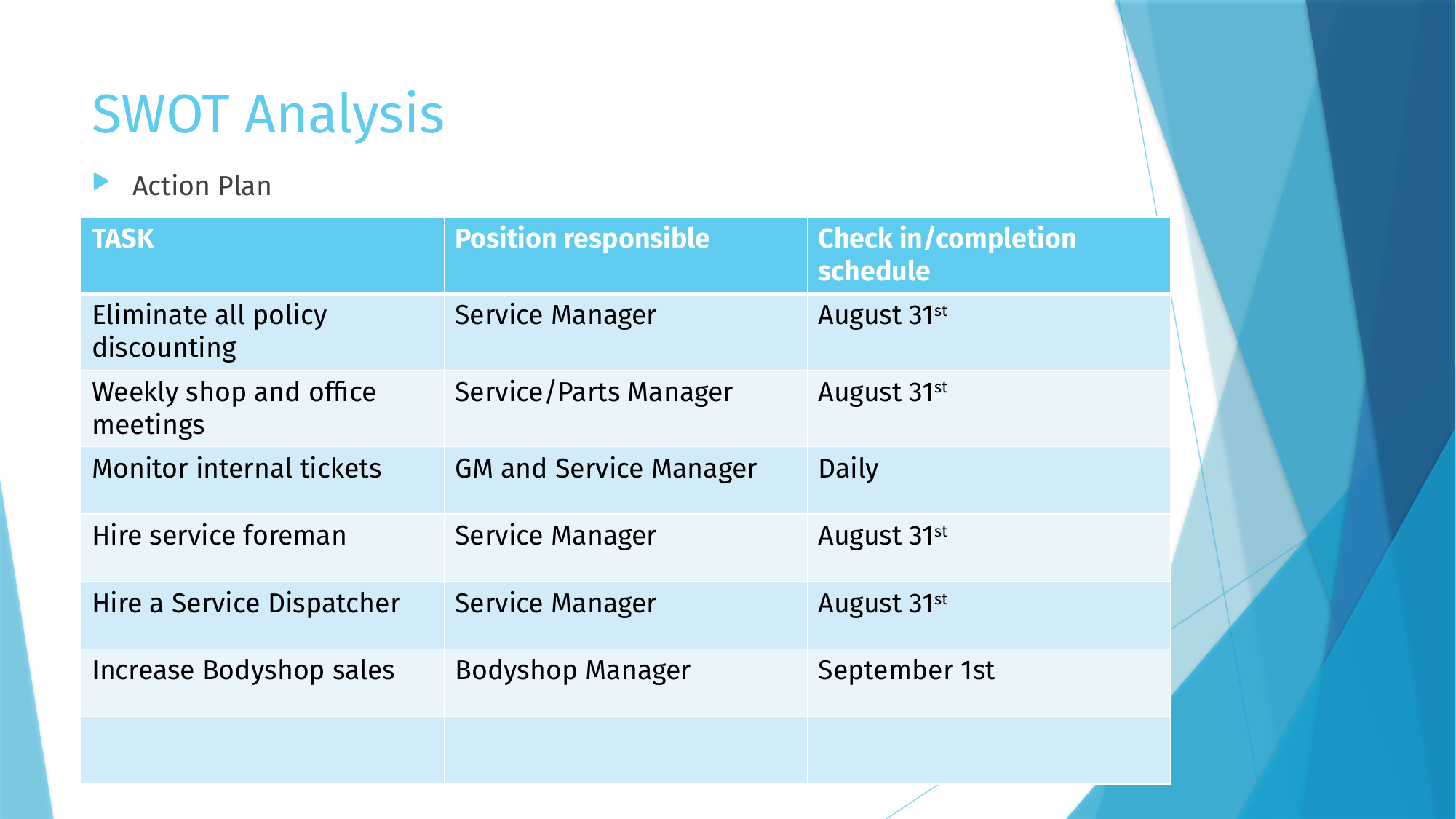

# SWOT Analysis
Action Plan

| TASK | Position responsible | Check in/completion schedule |
| --- | --- | --- |
| Eliminate all policy discounting | Service Manager | August 31st |
| Weekly shop and office meetings | Service/Parts Manager | August 31st |
| Monitor internal tickets | GM and Service Manager | Daily |
| Hire service foreman | Service Manager | August 31st |
| Hire a Service Dispatcher | Service Manager | August 31st |
| Increase Bodyshop sales | Bodyshop Manager | September 1st |
|  |  |  |